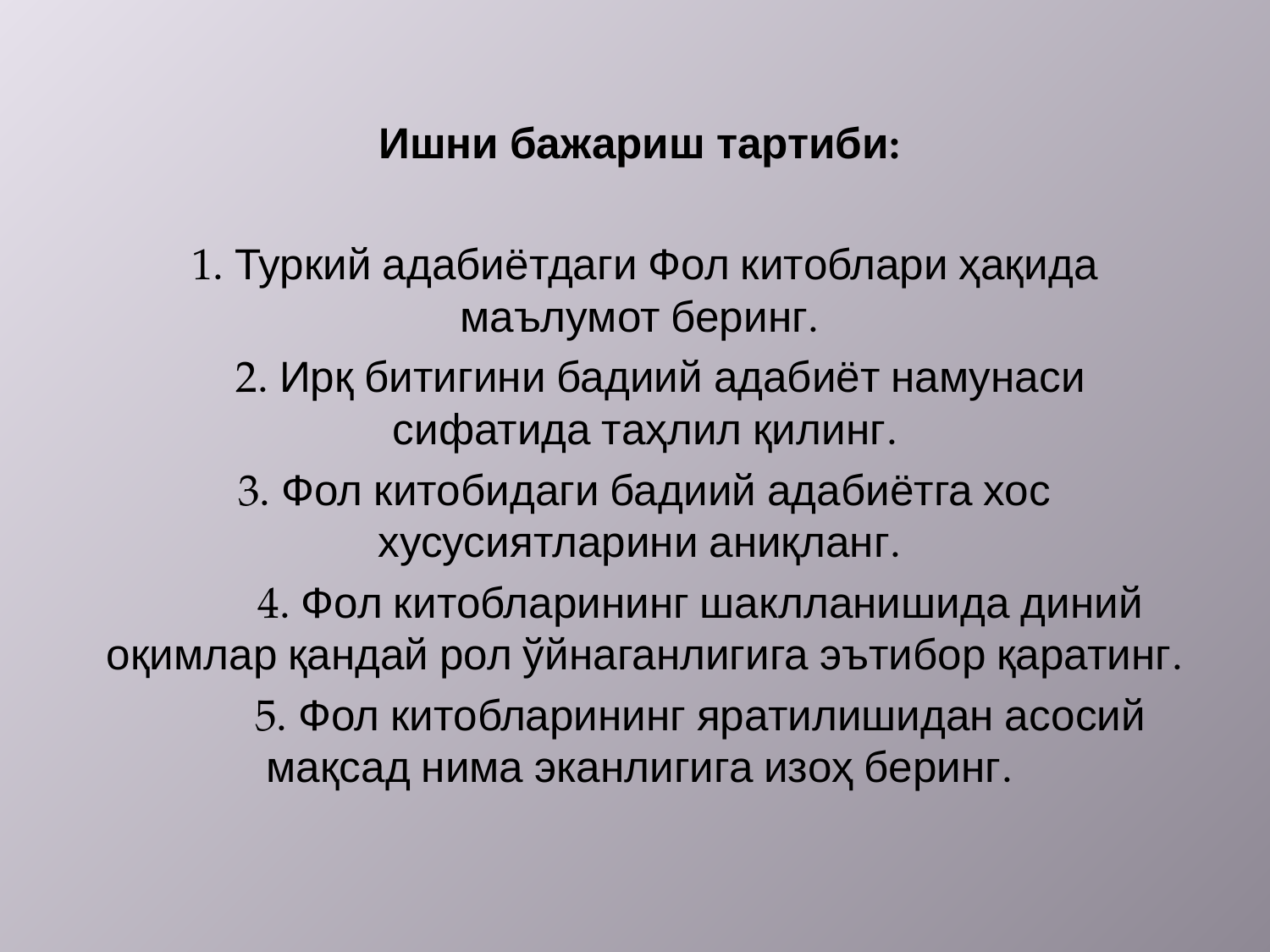

Ишни бажариш тартиби:

1. Туркий адабиётдаги Фол китоблари ҳақида маълумот беринг.
   2. Ирқ битигини бадиий адабиёт намунаси сифатида таҳлил қилинг.
3. Фол китобидаги бадиий адабиётга хос хусусиятларини аниқланг.
	4. Фол китобларининг шаклланишида диний оқимлар қандай рол ўйнаганлигига эътибор қаратинг.
	5. Фол китобларининг яратилишидан асосий мақсад нима эканлигига изоҳ беринг.